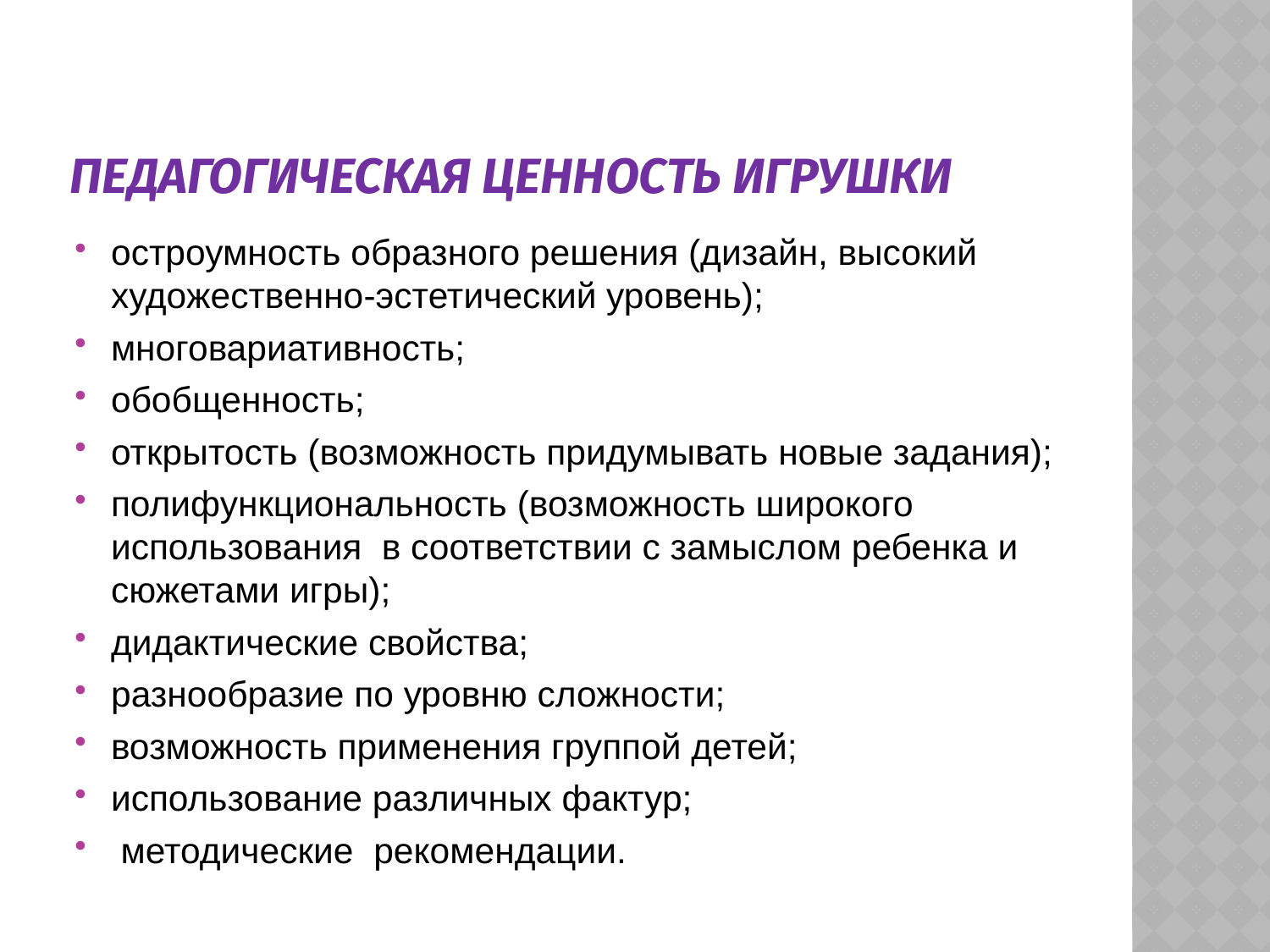

# Педагогическая ценность игрушки
остроумность образного решения (дизайн, высокий  художественно-эстетический уровень);
многовариативность;
обобщенность;
открытость (возможность придумывать новые задания);
полифункциональность (возможность широкого использования  в соответствии с замыслом ребенка и сюжетами игры);
дидактические свойства;
разнообразие по уровню сложности;
возможность применения группой детей;
использование различных фактур;
 методические  рекомендации.